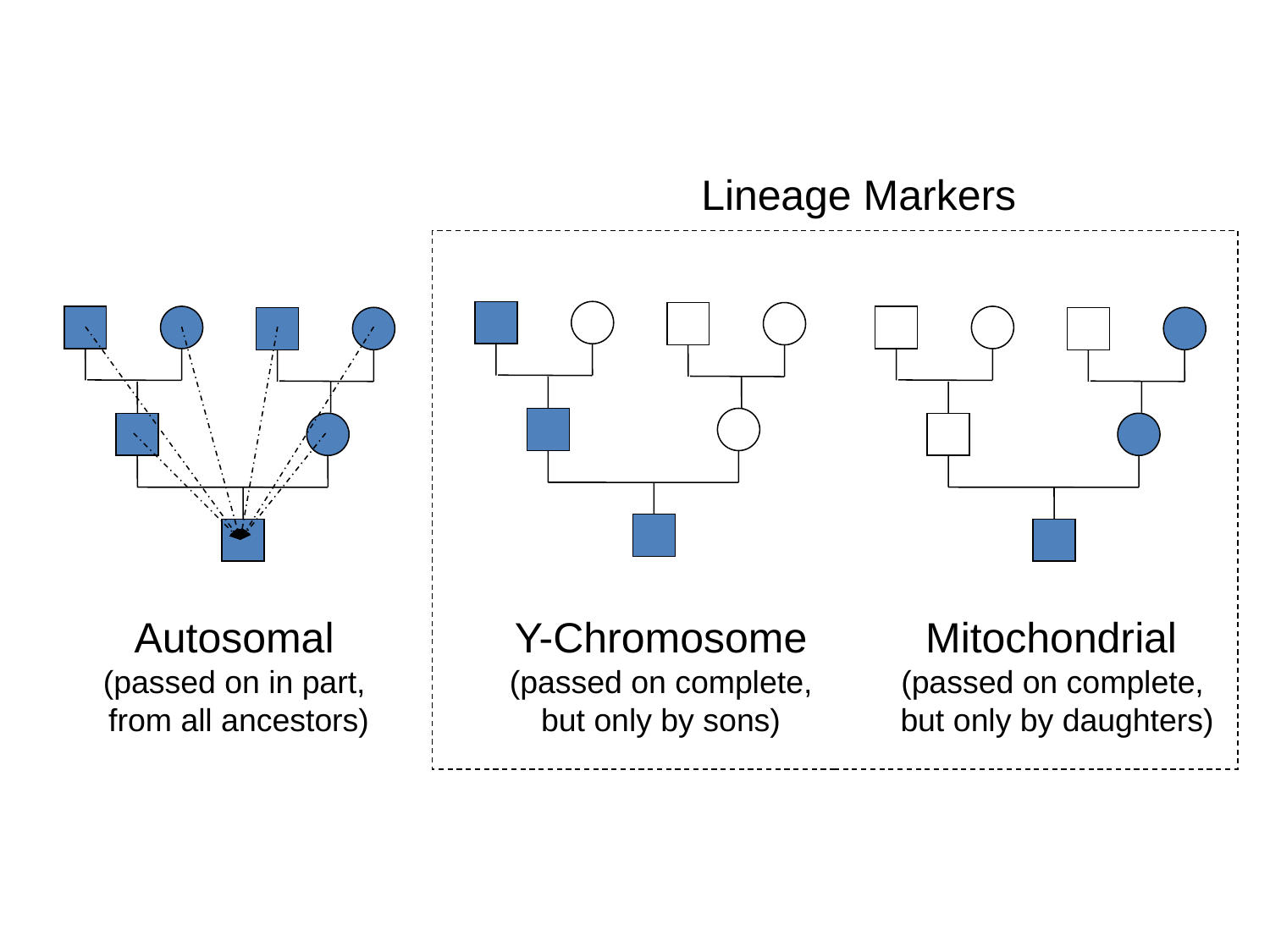

Lineage Markers

Y-Chromosome
(passed on complete, but only by sons)
Mitochondrial
(passed on complete,
but only by daughters)
Autosomal
(passed on in part,
from all ancestors)